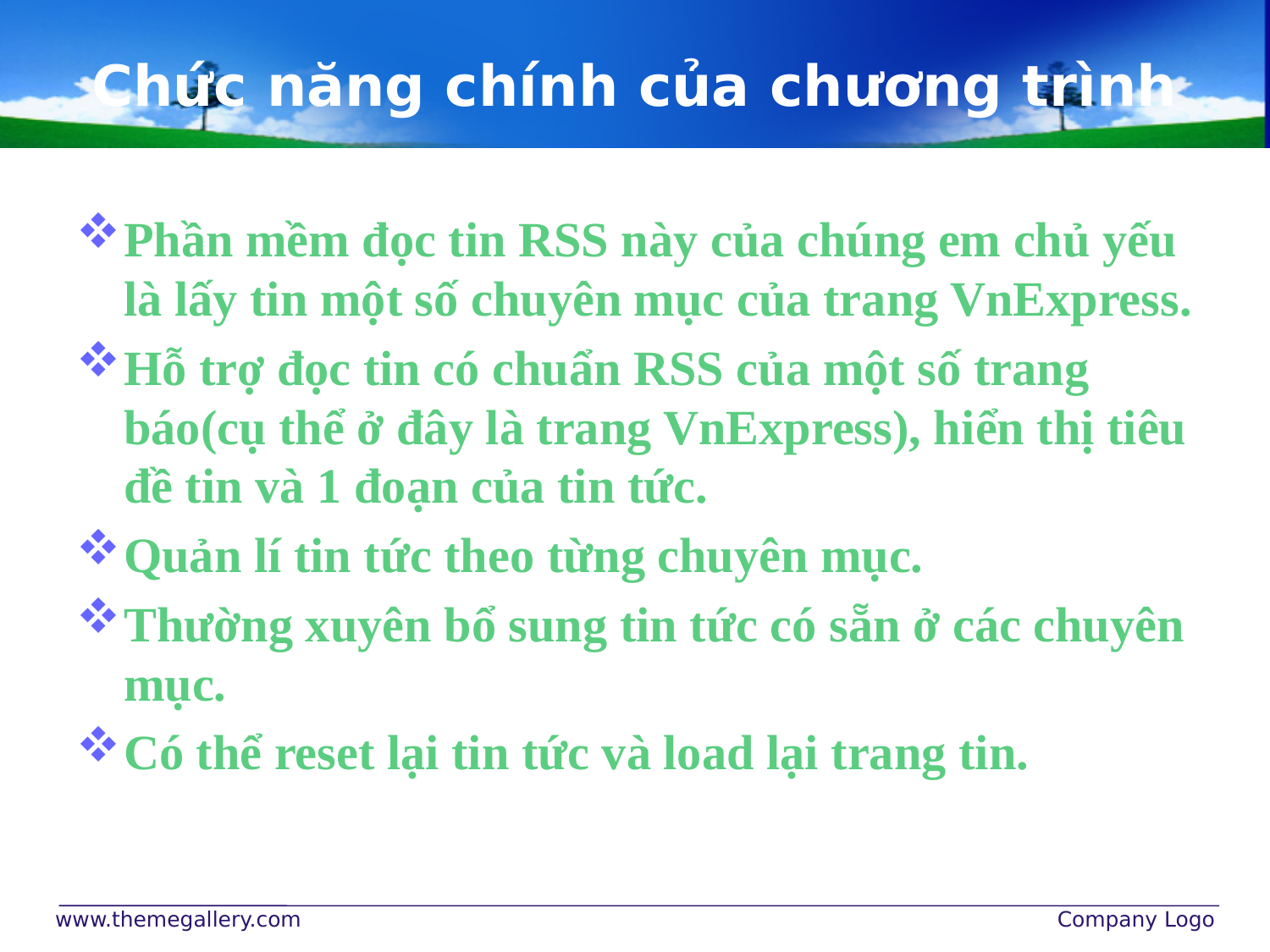

# Chức năng chính của chương trình
Phần mềm đọc tin RSS này của chúng em chủ yếu là lấy tin một số chuyên mục của trang VnExpress.
Hỗ trợ đọc tin có chuẩn RSS của một số trang báo(cụ thể ở đây là trang VnExpress), hiển thị tiêu đề tin và 1 đoạn của tin tức.
Quản lí tin tức theo từng chuyên mục.
Thường xuyên bổ sung tin tức có sẵn ở các chuyên mục.
Có thể reset lại tin tức và load lại trang tin.

www.themegallery.com
Company Logo